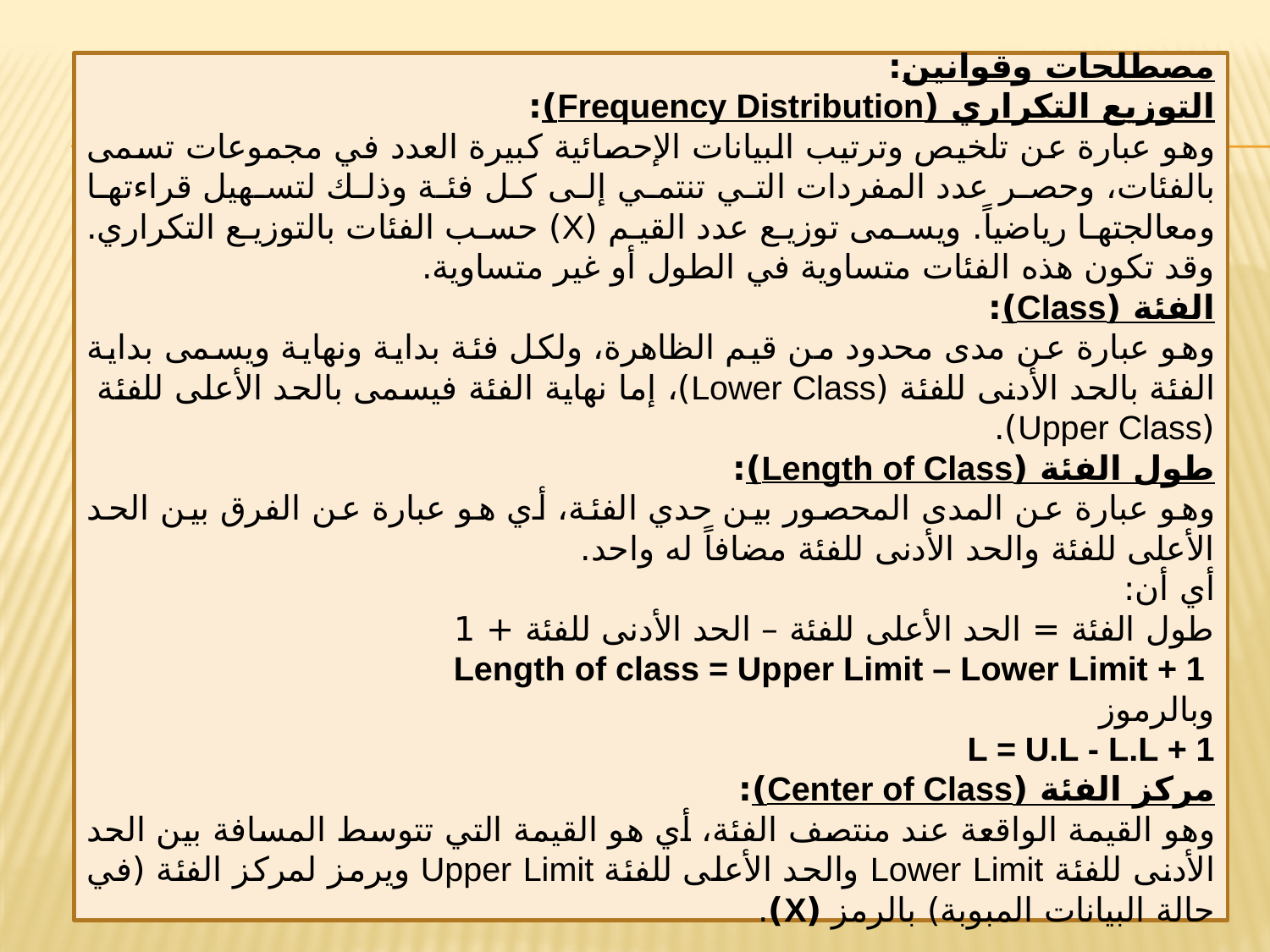

مصطلحات وقوانين:
التوزيع التكراري (Frequency Distribution):
	وهو عبارة عن تلخيص وترتيب البيانات الإحصائية كبيرة العدد في مجموعات تسمى بالفئات، وحصر عدد المفردات التي تنتمي إلى كل فئة وذلك لتسهيل قراءتها ومعالجتها رياضياً. ويسمى توزيع عدد القيم (X) حسب الفئات بالتوزيع التكراري. وقد تكون هذه الفئات متساوية في الطول أو غير متساوية.
الفئة (Class):
	وهو عبارة عن مدى محدود من قيم الظاهرة، ولكل فئة بداية ونهاية ويسمى بداية الفئة بالحد الأدنى للفئة (Lower Class)، إما نهاية الفئة فيسمى بالحد الأعلى للفئة
(Upper Class).
طول الفئة (Length of Class):
	وهو عبارة عن المدى المحصور بين حدي الفئة، أي هو عبارة عن الفرق بين الحد الأعلى للفئة والحد الأدنى للفئة مضافاً له واحد.
أي أن:
طول الفئة = الحد الأعلى للفئة – الحد الأدنى للفئة + 1
Length of class = Upper Limit – Lower Limit + 1
وبالرموز
L = U.L - L.L + 1
مركز الفئة (Center of Class):
وهو القيمة الواقعة عند منتصف الفئة، أي هو القيمة التي تتوسط المسافة بين الحد الأدنى للفئة 	Lower Limit والحد الأعلى للفئة Upper Limit ويرمز لمركز الفئة (في حالة البيانات المبوبة) بالرمز (X).